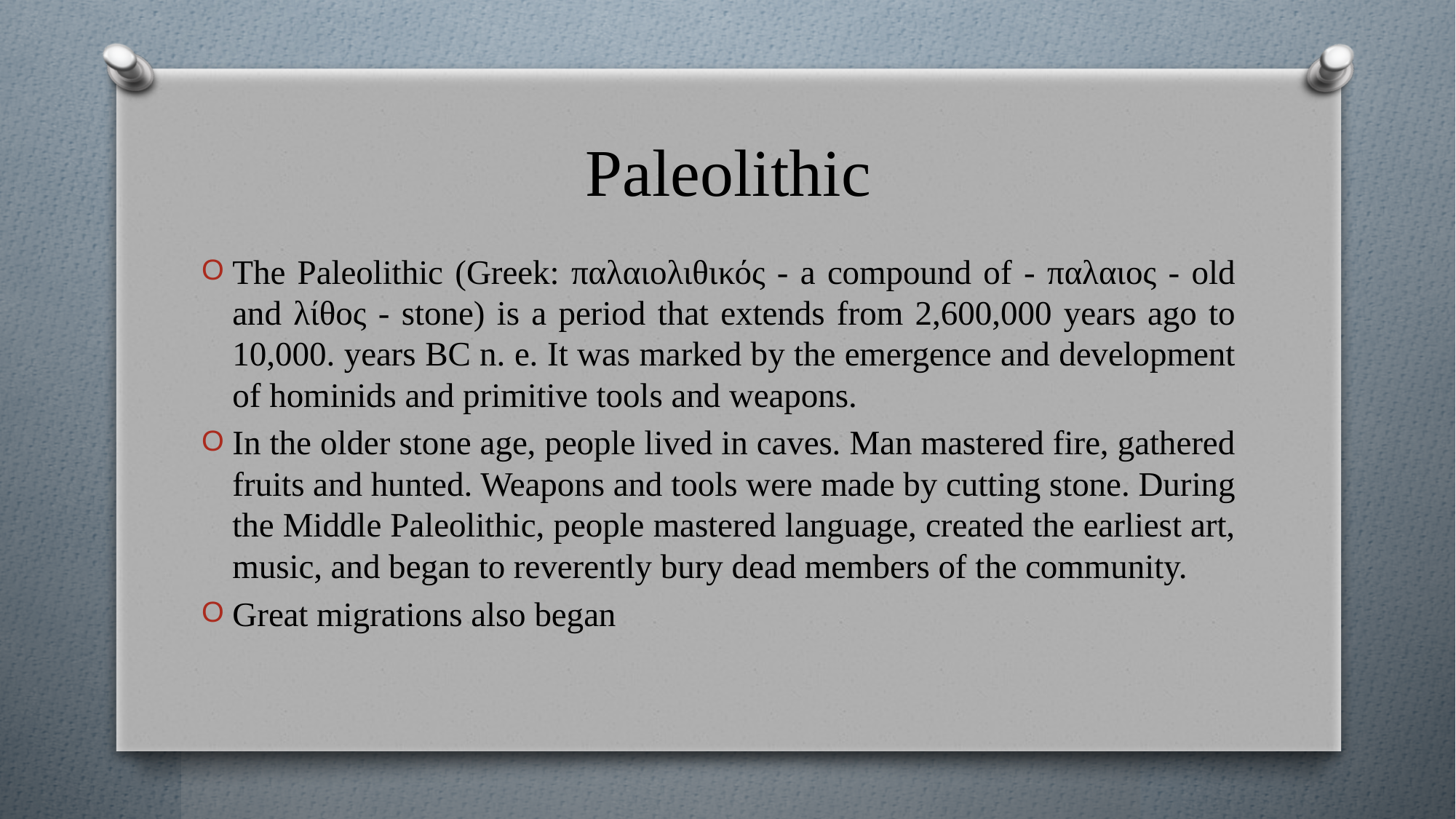

# Paleolithic
The Paleolithic (Greek: παλαιολιθικός - a compound of - παλαιος - old and λίθος - stone) is a period that extends from 2,600,000 years ago to 10,000. years BC n. e. It was marked by the emergence and development of hominids and primitive tools and weapons.
In the older stone age, people lived in caves. Man mastered fire, gathered fruits and hunted. Weapons and tools were made by cutting stone. During the Middle Paleolithic, people mastered language, created the earliest art, music, and began to reverently bury dead members of the community.
Great migrations also began